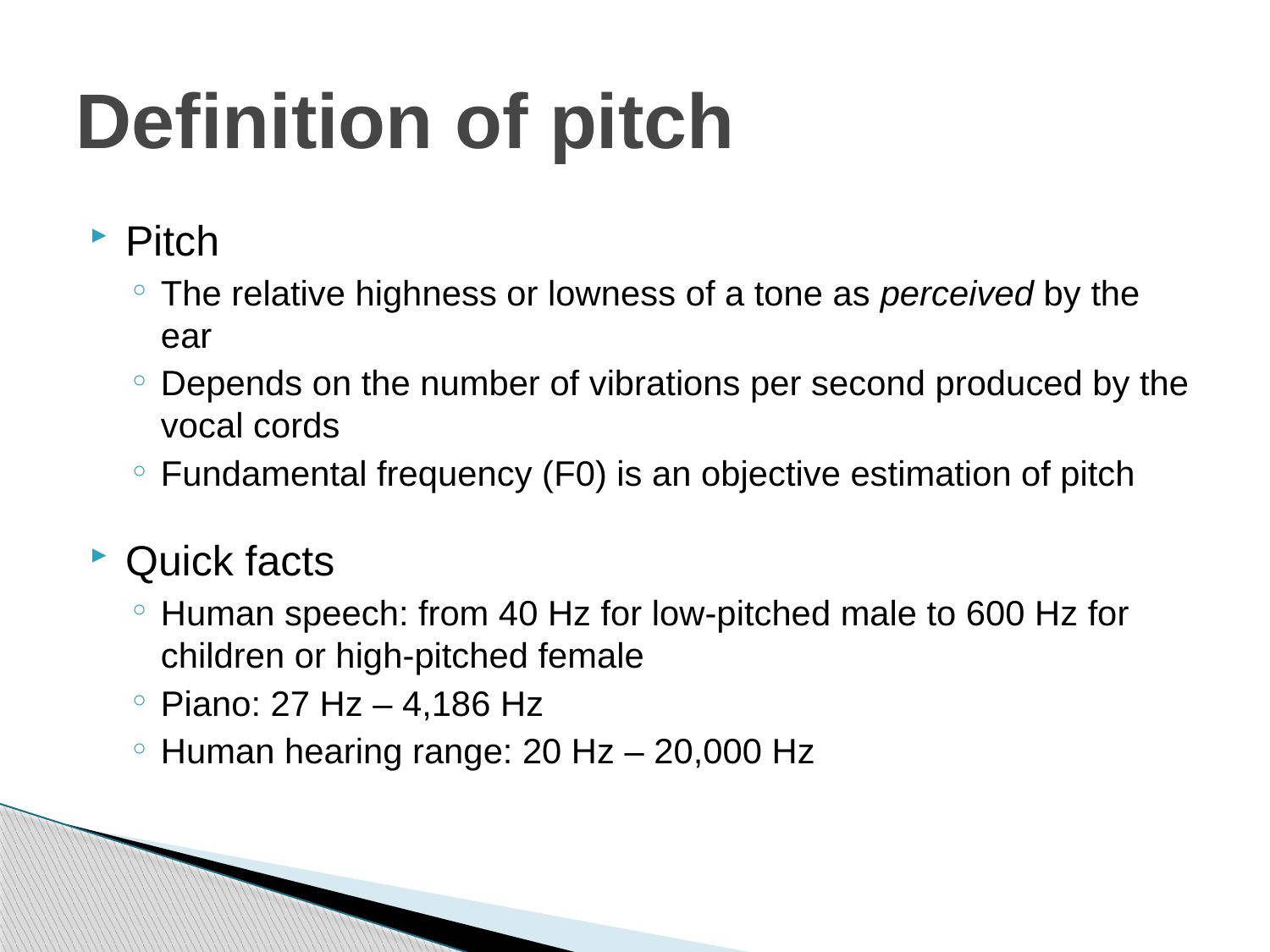

# Definition of pitch
Pitch
The relative highness or lowness of a tone as perceived by the ear
Depends on the number of vibrations per second produced by the vocal cords
Fundamental frequency (F0) is an objective estimation of pitch

Quick facts
Human speech: from 40 Hz for low-pitched male to 600 Hz for children or high-pitched female
Piano: 27 Hz – 4,186 Hz
Human hearing range: 20 Hz – 20,000 Hz